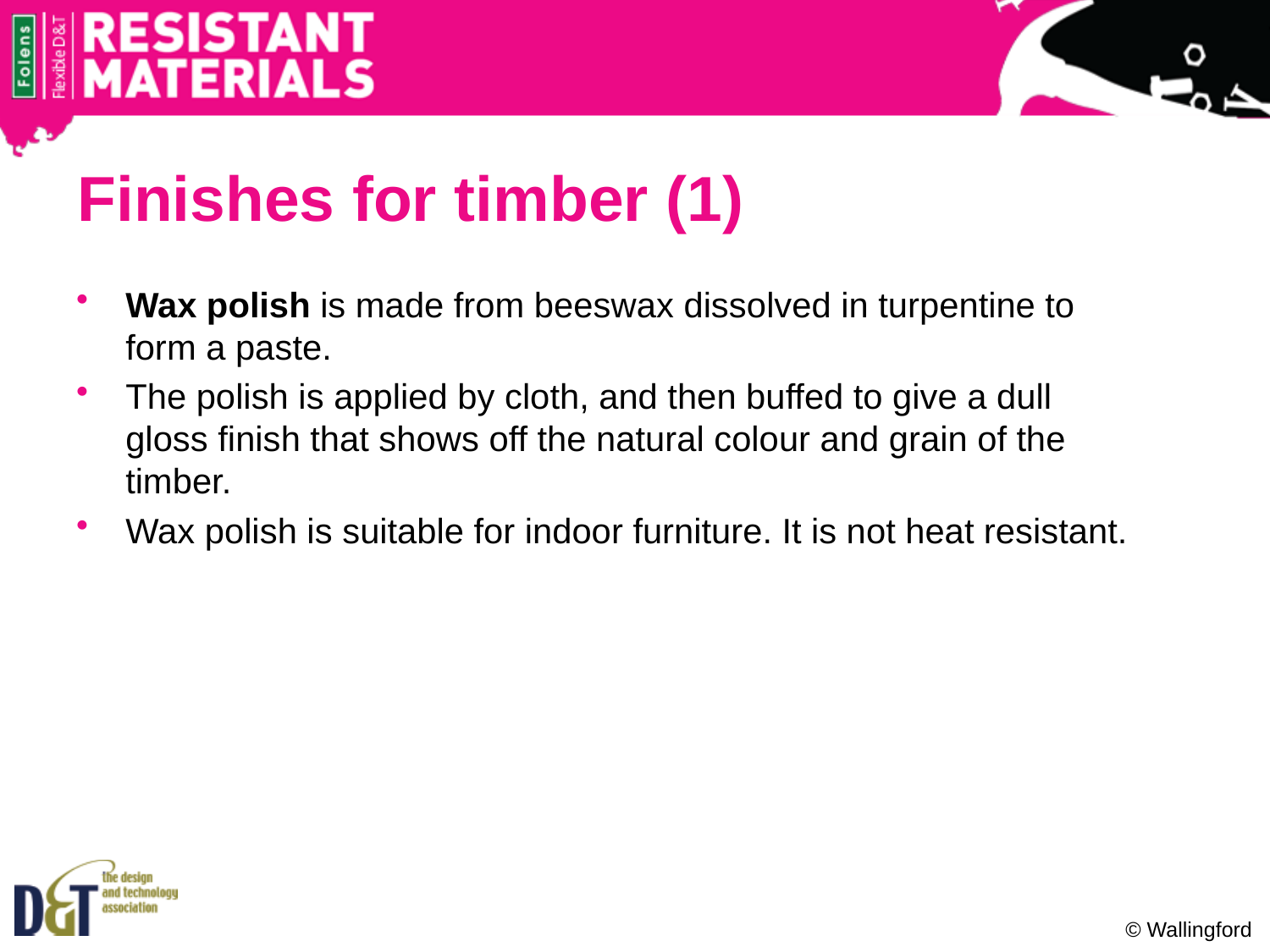

Finishes for timber (1)
Wax polish is made from beeswax dissolved in turpentine to form a paste.
The polish is applied by cloth, and then buffed to give a dull gloss finish that shows off the natural colour and grain of the timber.
Wax polish is suitable for indoor furniture. It is not heat resistant.
© Wallingford